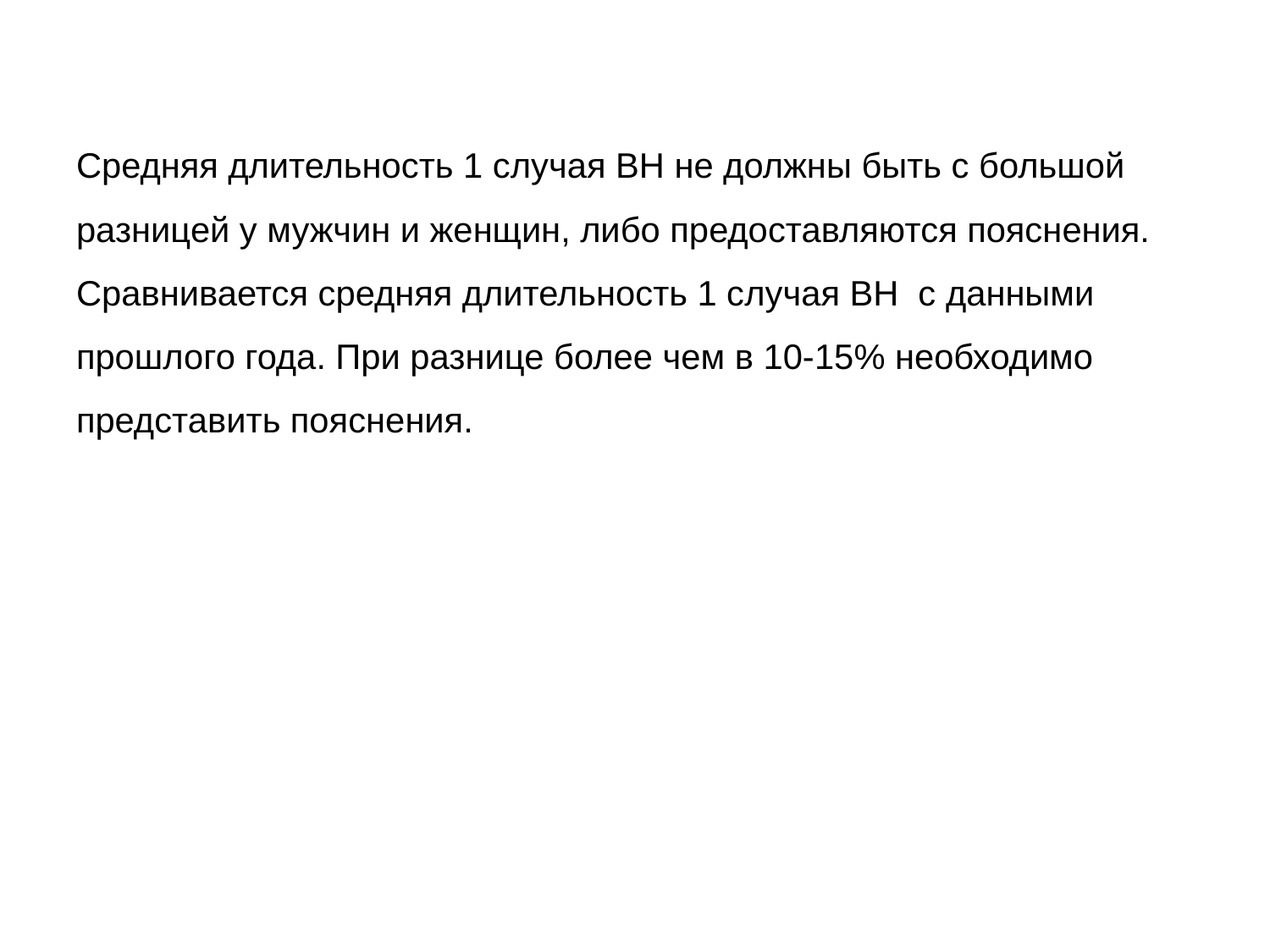

# Средняя длительность 1 случая ВН не должны быть с большой разницей у мужчин и женщин, либо предоставляются пояснения. Сравнивается средняя длительность 1 случая ВН  с данными прошлого года. При разнице более чем в 10-15% необходимо представить пояснения.